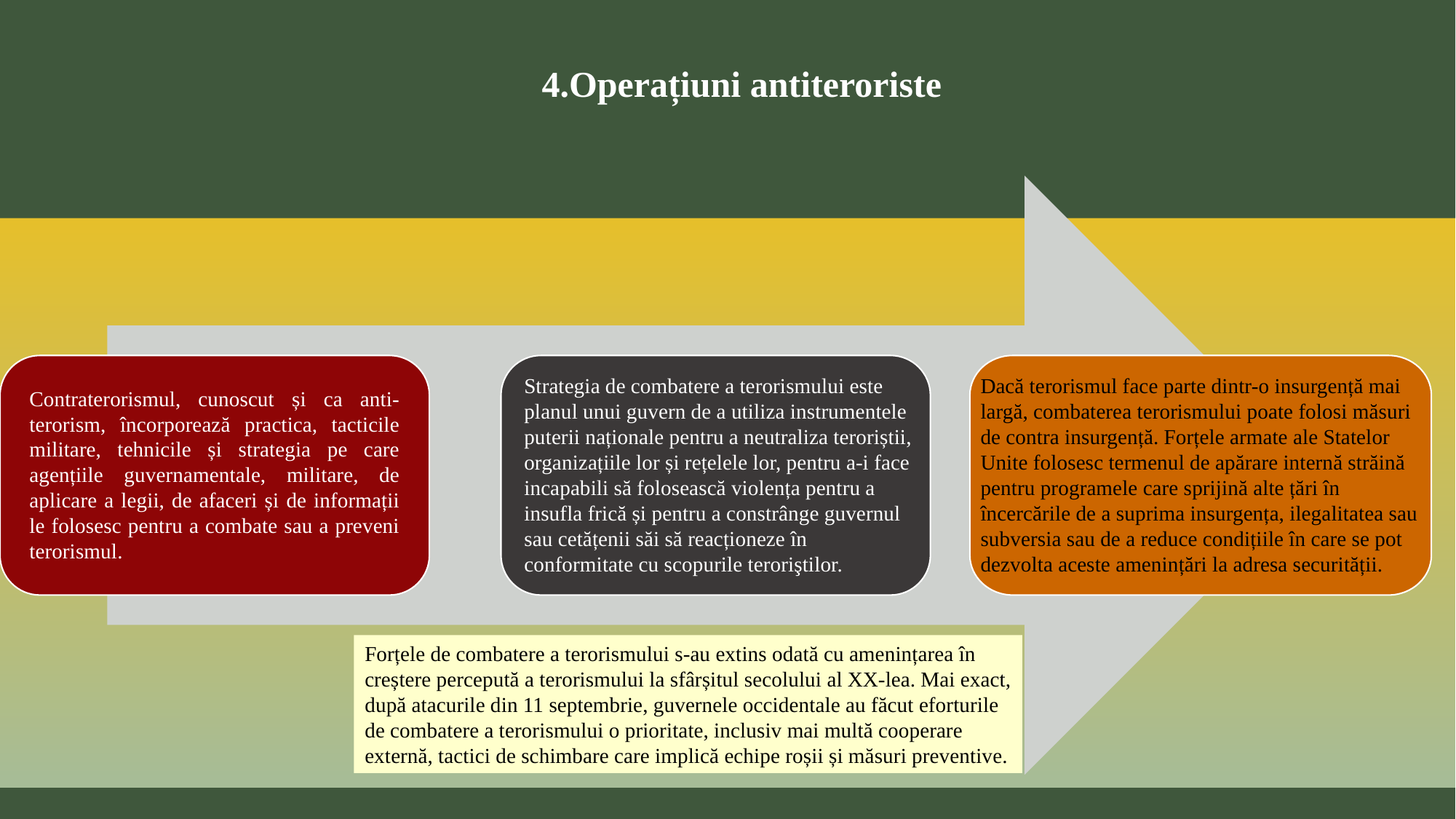

4.Operațiuni antiteroriste

Strategia de combatere a terorismului este planul unui guvern de a utiliza instrumentele puterii naționale pentru a neutraliza teroriștii, organizațiile lor și rețelele lor, pentru a-i face incapabili să folosească violența pentru a insufla frică și pentru a constrânge guvernul sau cetățenii săi să reacționeze în conformitate cu scopurile teroriştilor.
Dacă terorismul face parte dintr-o insurgență mai largă, combaterea terorismului poate folosi măsuri de contra insurgență. Forțele armate ale Statelor Unite folosesc termenul de apărare internă străină pentru programele care sprijină alte țări în încercările de a suprima insurgența, ilegalitatea sau subversia sau de a reduce condițiile în care se pot dezvolta aceste amenințări la adresa securității.
Contraterorismul, cunoscut și ca anti-terorism, încorporează practica, tacticile militare, tehnicile și strategia pe care agențiile guvernamentale, militare, de aplicare a legii, de afaceri și de informații le folosesc pentru a combate sau a preveni terorismul.
Forțele de combatere a terorismului s-au extins odată cu amenințarea în creștere percepută a terorismului la sfârșitul secolului al XX-lea. Mai exact, după atacurile din 11 septembrie, guvernele occidentale au făcut eforturile de combatere a terorismului o prioritate, inclusiv mai multă cooperare externă, tactici de schimbare care implică echipe roșii și măsuri preventive.